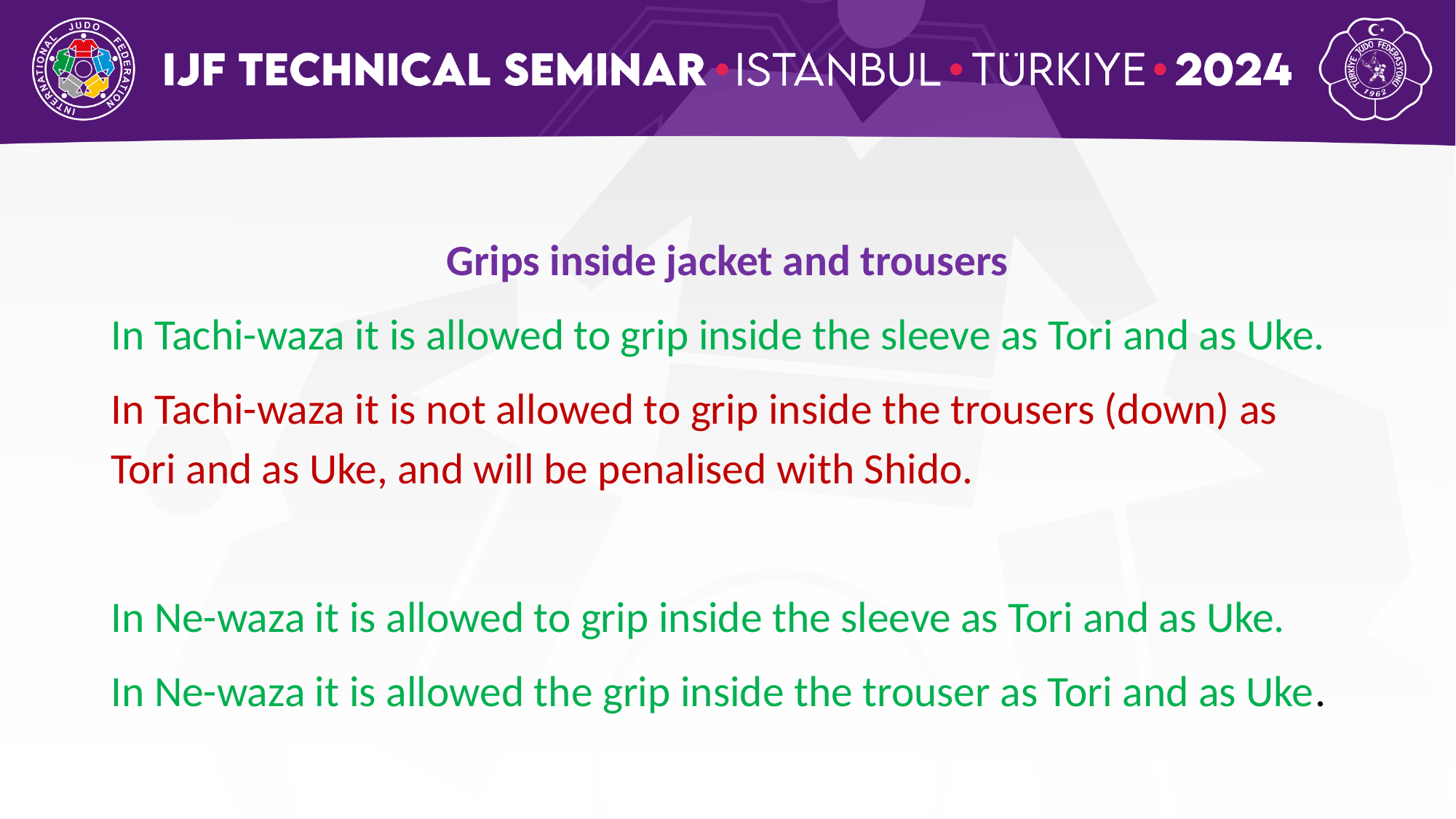

Grips inside jacket and trousers
In Tachi-waza it is allowed to grip inside the sleeve as Tori and as Uke.
In Tachi-waza it is not allowed to grip inside the trousers (down) as Tori and as Uke, and will be penalised with Shido.

In Ne-waza it is allowed to grip inside the sleeve as Tori and as Uke.
In Ne-waza it is allowed the grip inside the trouser as Tori and as Uke.